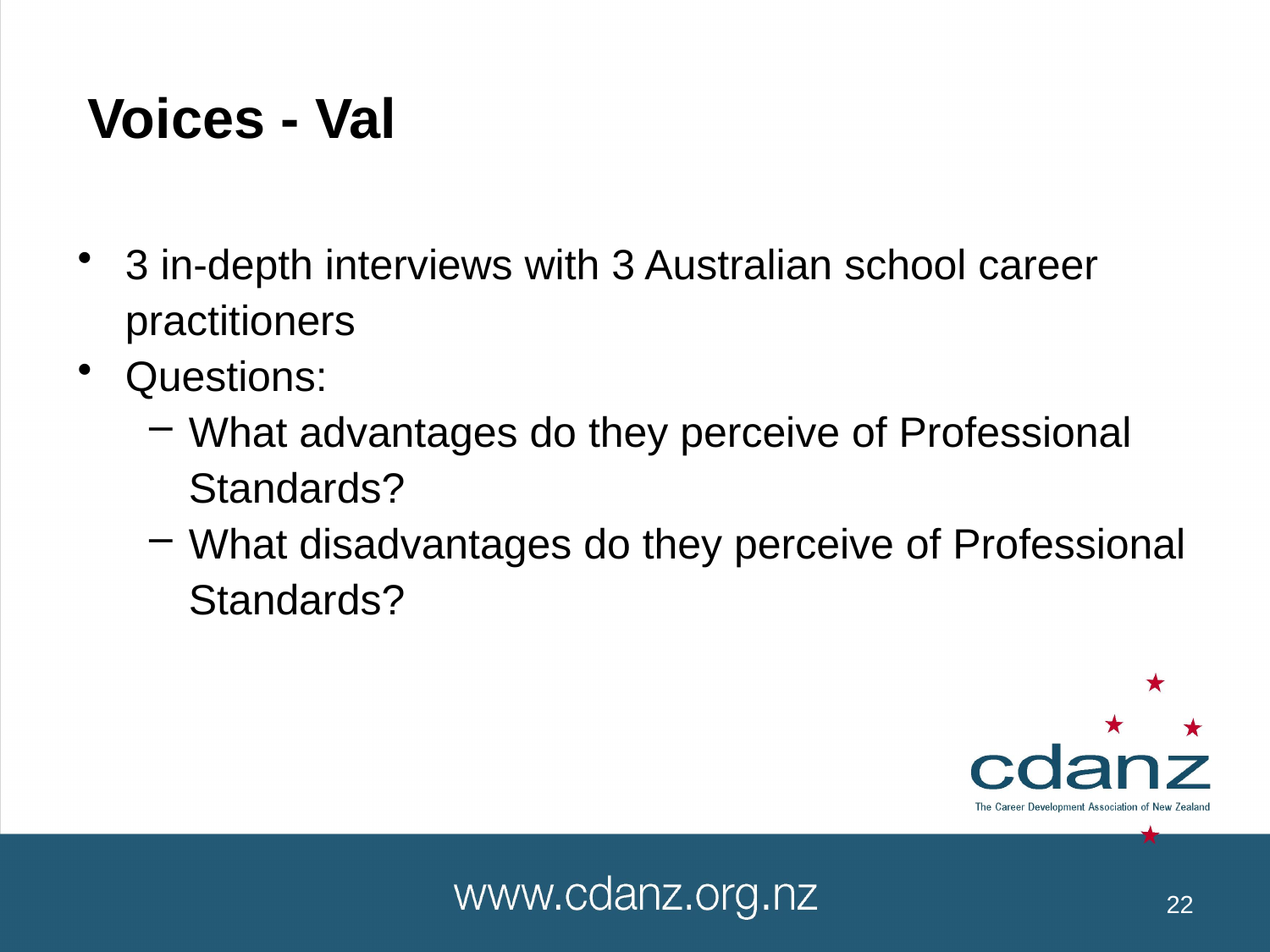

# Voices - Val
3 in-depth interviews with 3 Australian school career practitioners
Questions:
What advantages do they perceive of Professional Standards?
What disadvantages do they perceive of Professional Standards?
22